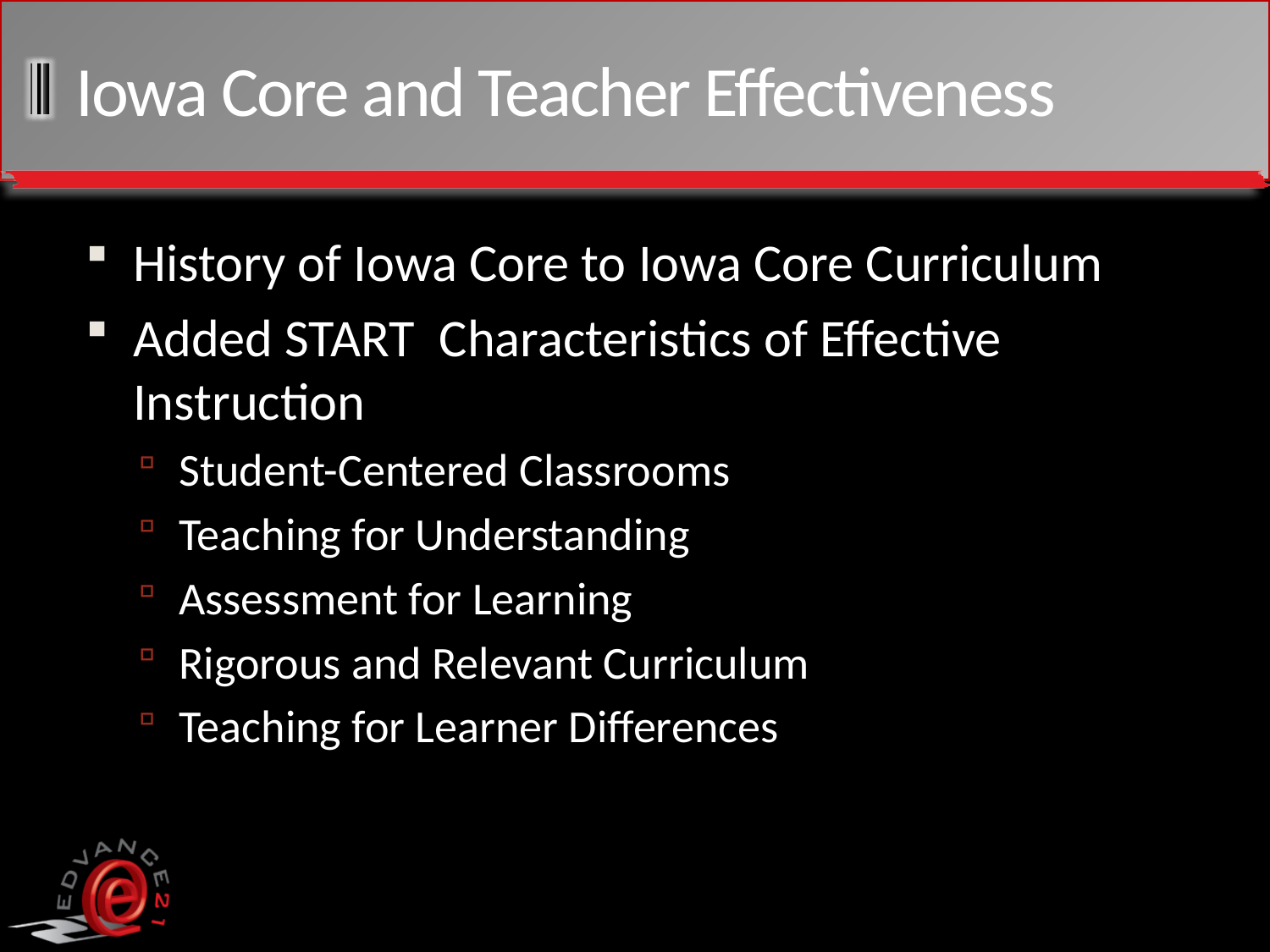

# Iowa Core and Teacher Effectiveness
History of Iowa Core to Iowa Core Curriculum
Added START  Characteristics of Effective Instruction
Student-Centered Classrooms
Teaching for Understanding
Assessment for Learning
Rigorous and Relevant Curriculum
Teaching for Learner Differences